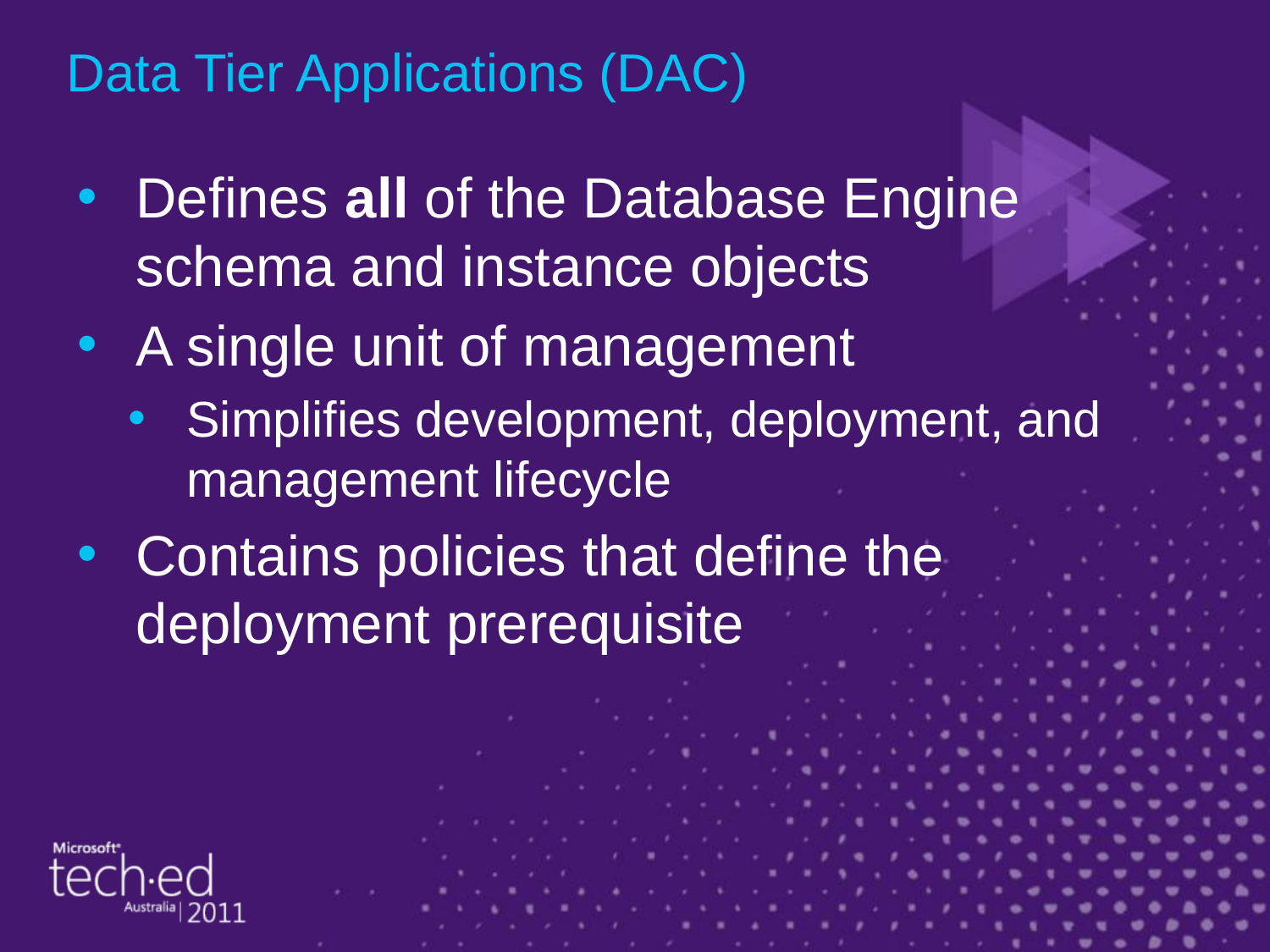

# Data Tier Applications (DAC)
Defines all of the Database Engine schema and instance objects
A single unit of management
Simplifies development, deployment, and management lifecycle
Contains policies that define the deployment prerequisite